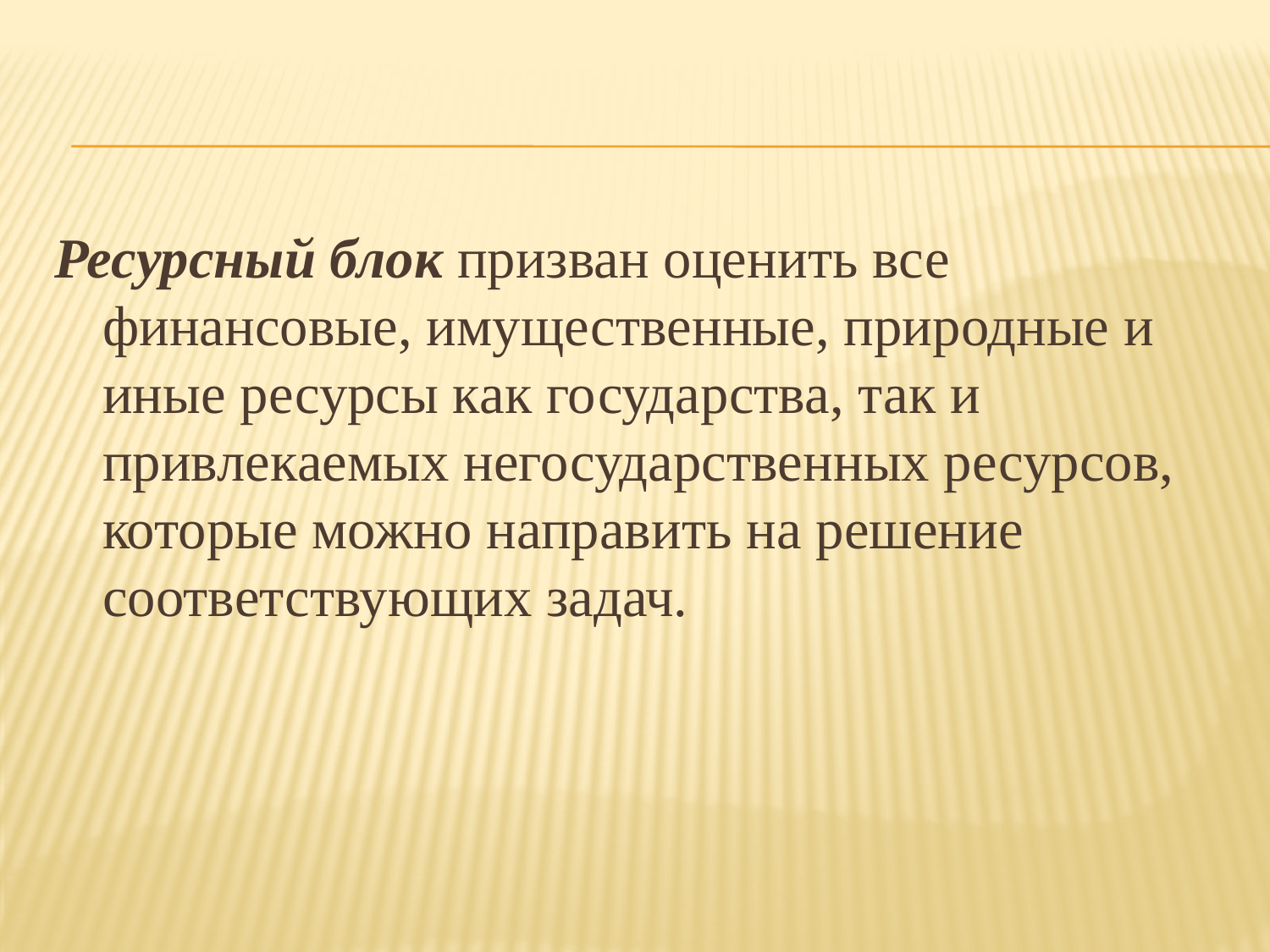

Ресурсный блок призван оценить все финансовые, имущественные, природные и иные ресурсы как государства, так и привлекаемых негосударственных ресурсов, которые можно направить на решение соответствующих задач.